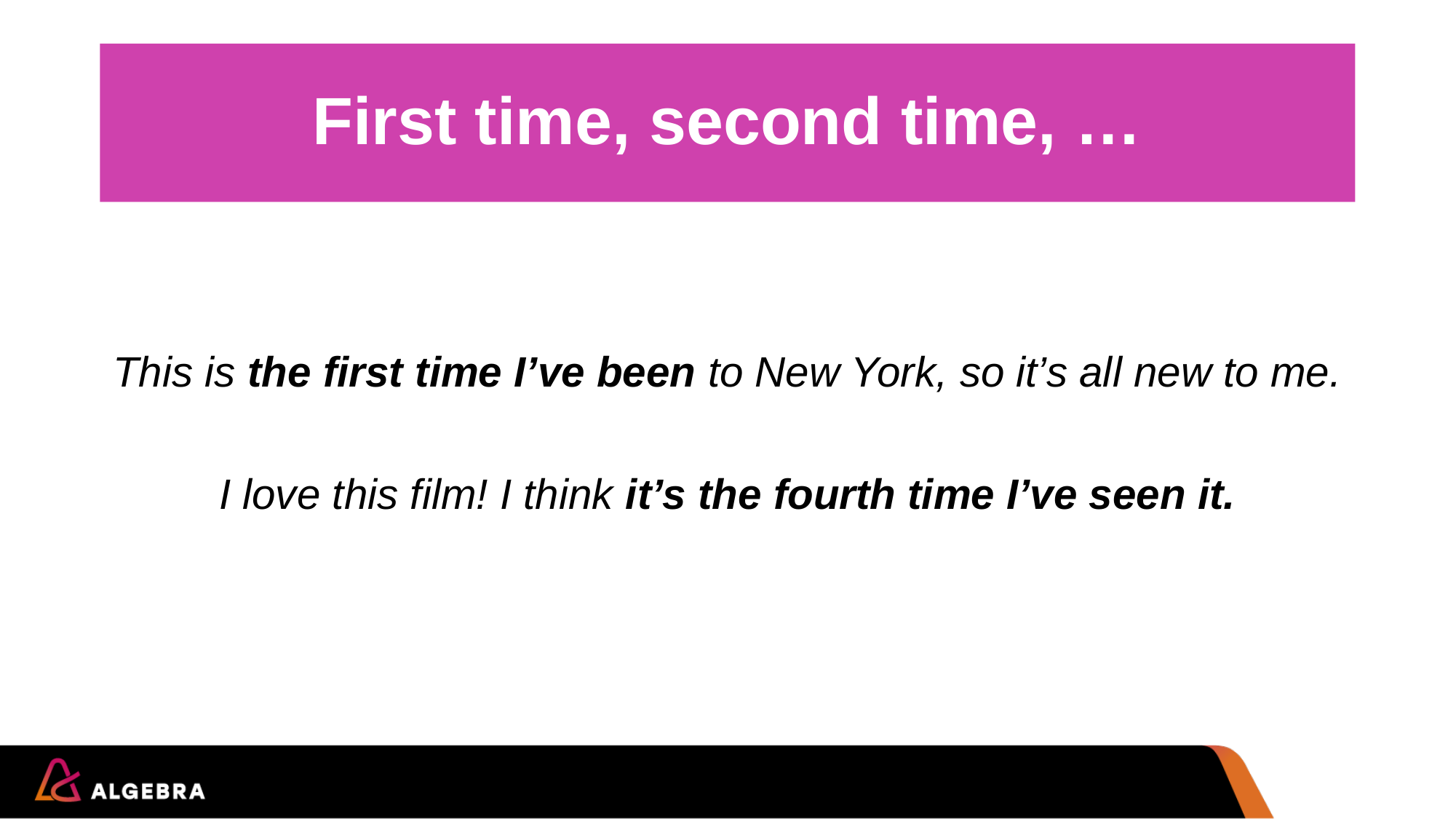

# First time, second time, …

This is the first time I’ve been to New York, so it’s all new to me.

I love this film! I think it’s the fourth time I’ve seen it.